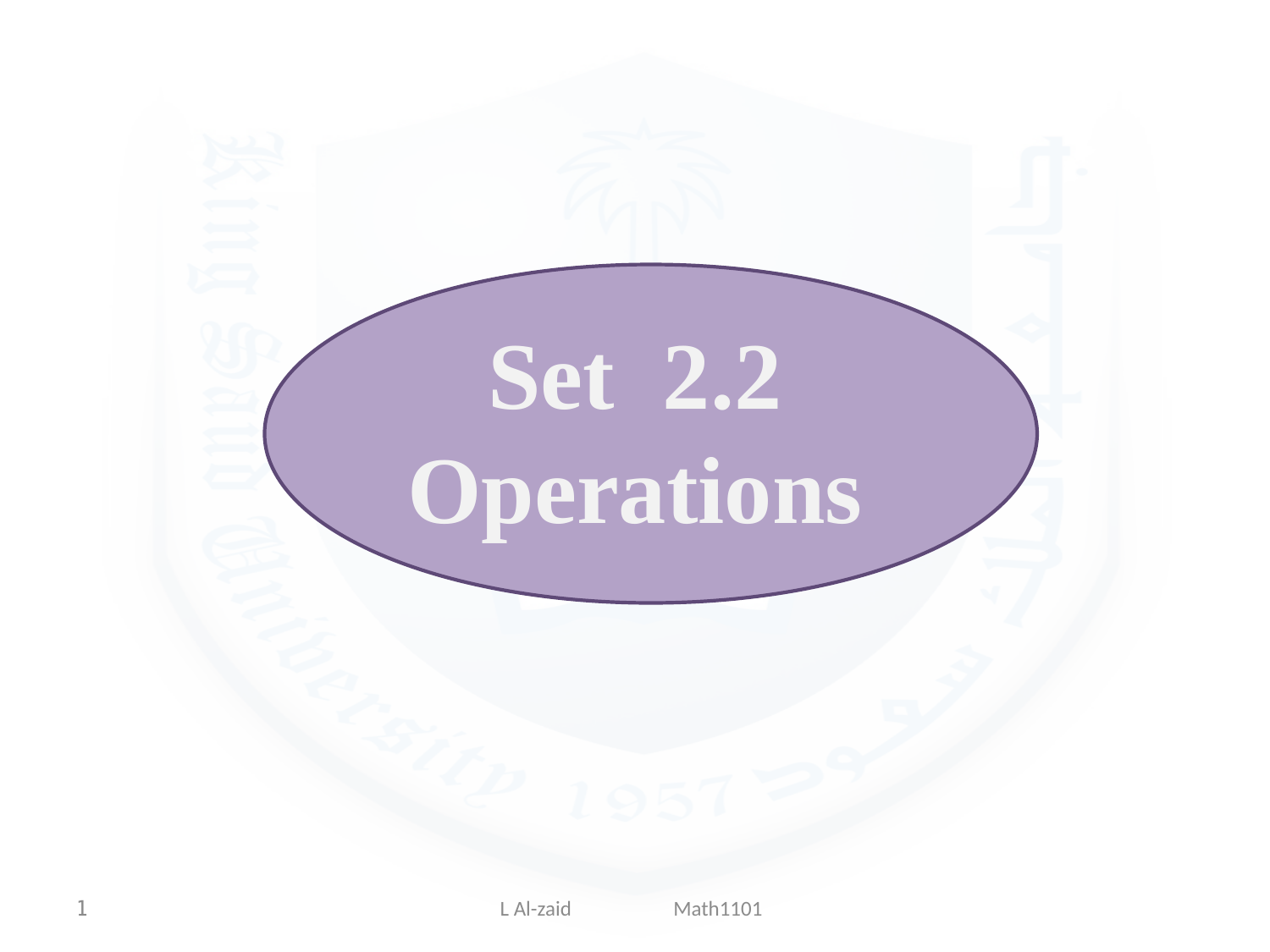

# 2.2 Set Operations

1
 L Al-zaid                     Math1101